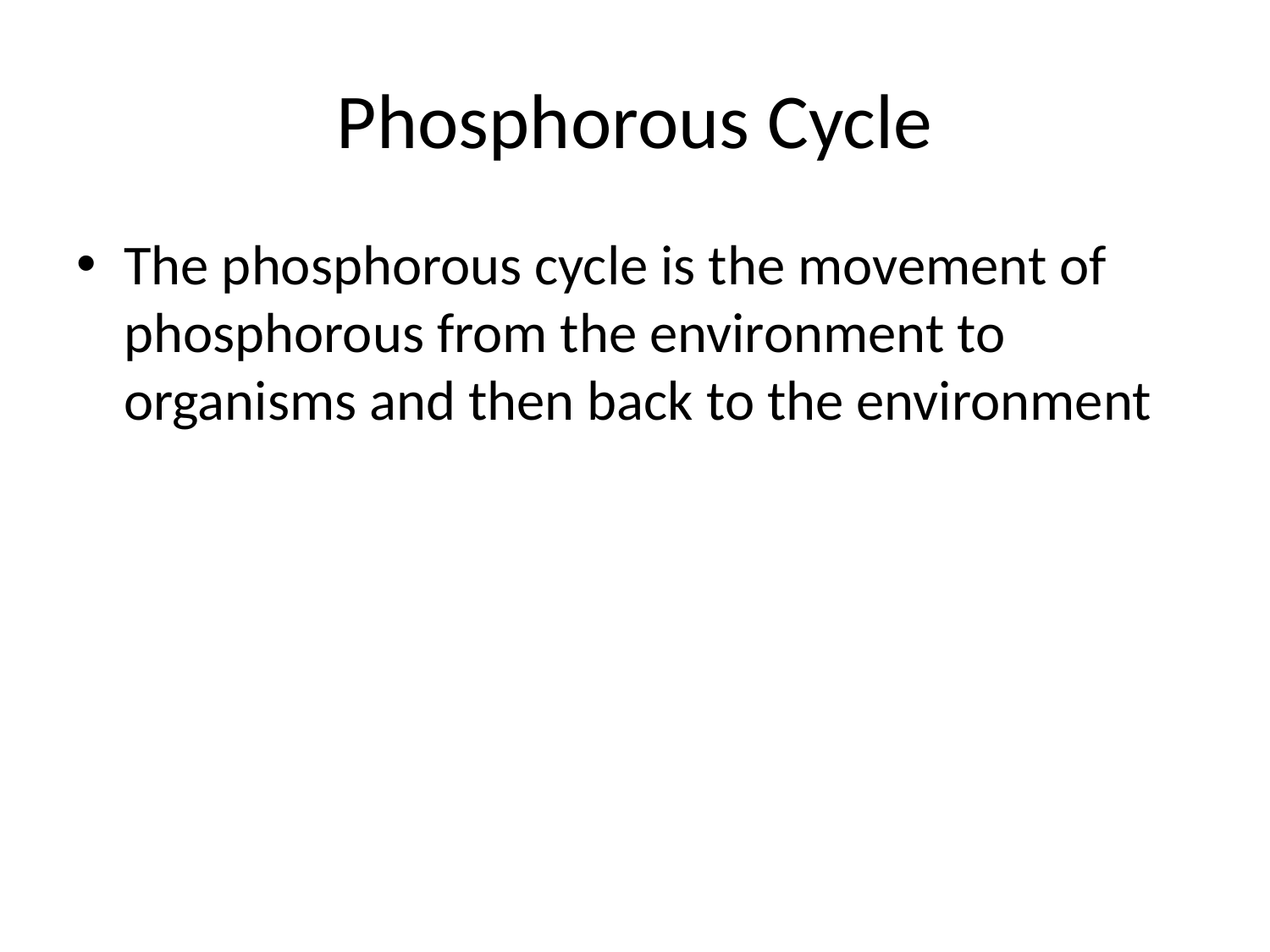

# Phosphorous Cycle
The phosphorous cycle is the movement of phosphorous from the environment to organisms and then back to the environment